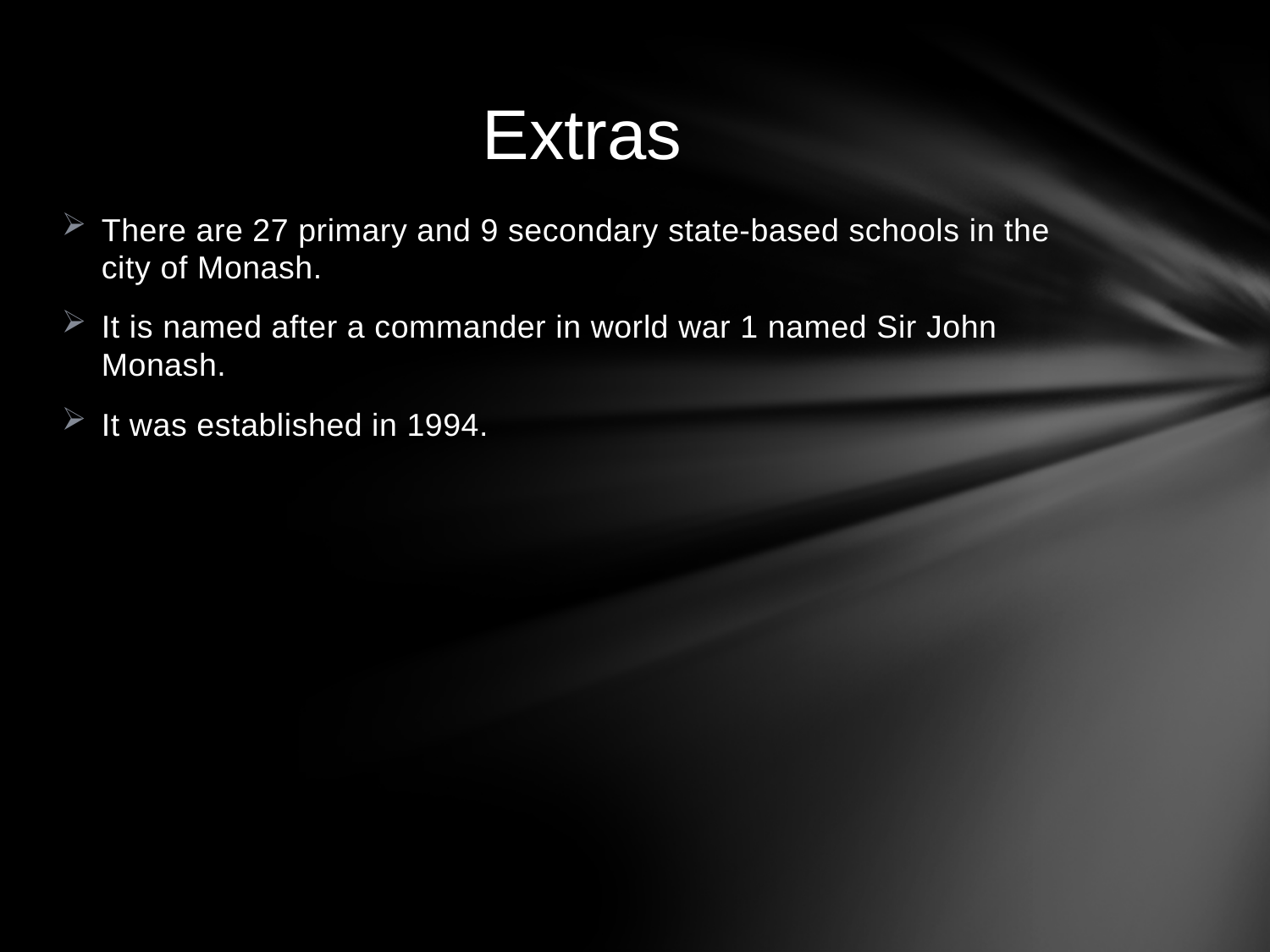

# Extras
There are 27 primary and 9 secondary state-based schools in the city of Monash.
It is named after a commander in world war 1 named Sir John Monash.
It was established in 1994.